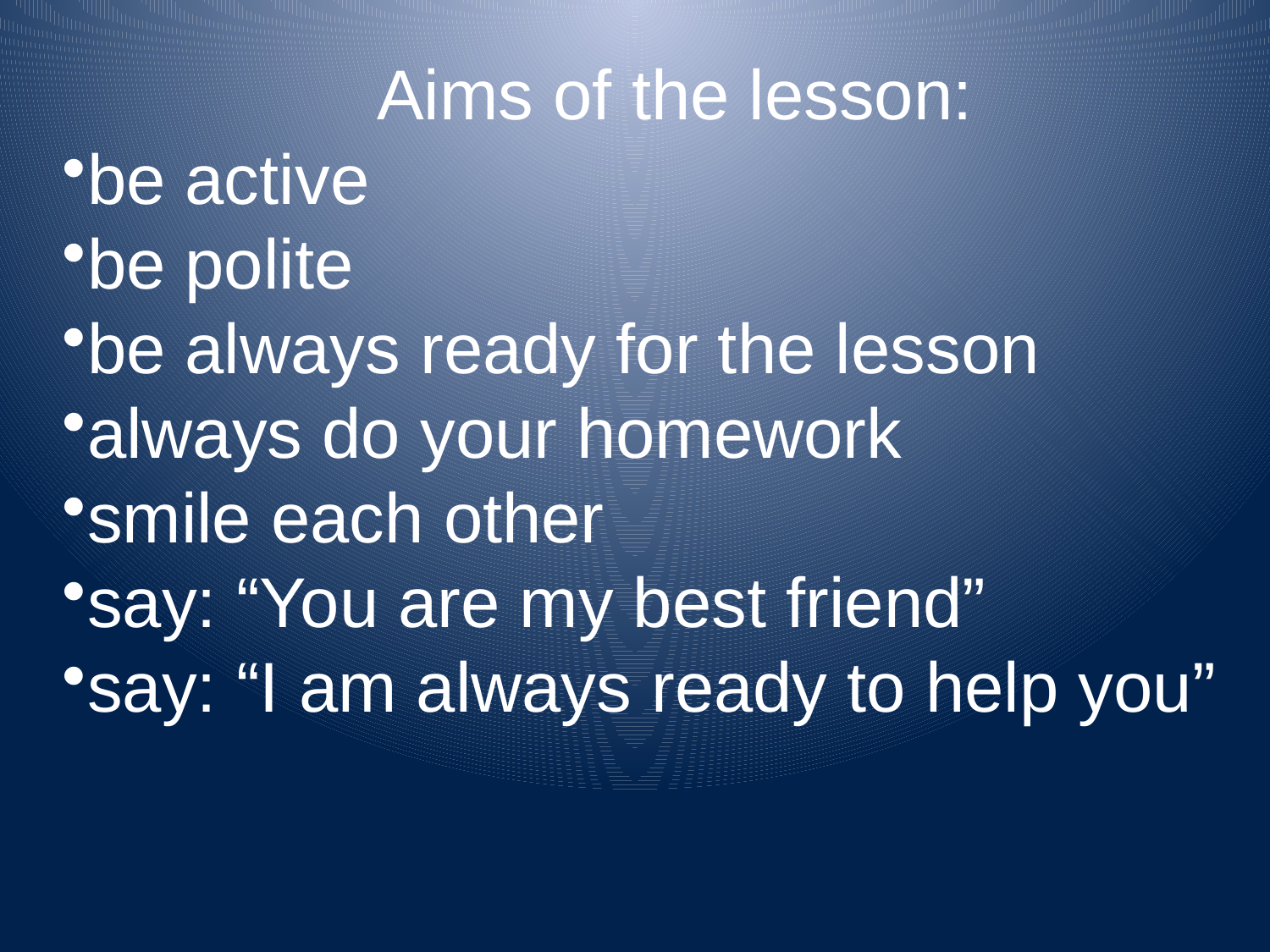

Aims of the lesson:
be active
be polite
be always ready for the lesson
always do your homework
smile each other
say: “You are my best friend”
say: “I am always ready to help you”